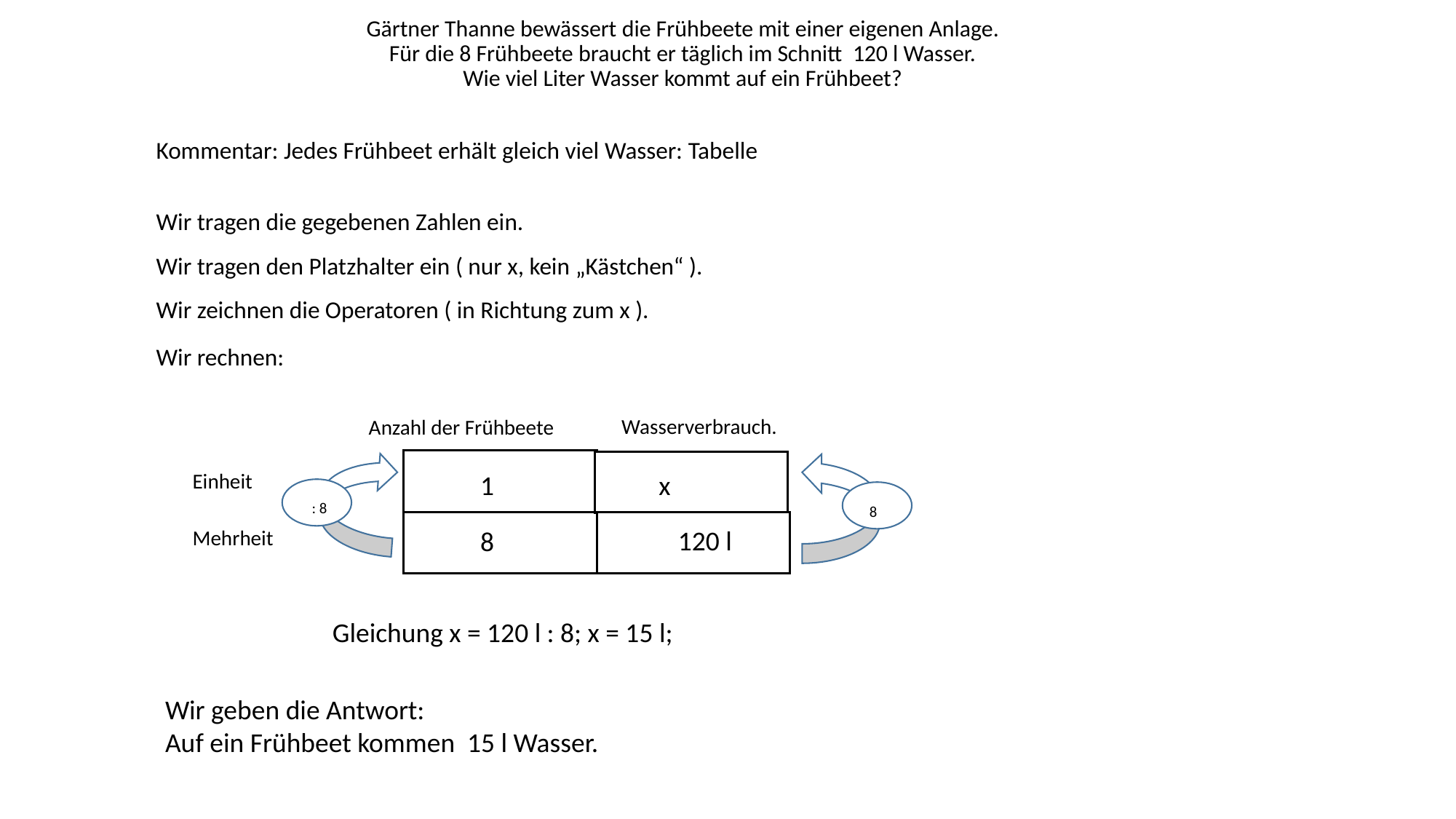

# Gärtner Thanne bewässert die Frühbeete mit einer eigenen Anlage. Für die 8 Frühbeete braucht er täglich im Schnitt  120 l Wasser. Wie viel Liter Wasser kommt auf ein Frühbeet?
Kommentar: Jedes Frühbeet erhält gleich viel Wasser: Tabelle
Wir tragen die gegebenen Zahlen ein.
Wir tragen den Platzhalter ein ( nur x, kein „Kästchen“ ).

Wir zeichnen die Operatoren ( in Richtung zum x ).
Wir rechnen:
Wasserverbrauch.
Anzahl der Frühbeete

Einheit
1
 x

 : 8

 8

120 l
Mehrheit
8
Gleichung x = 120 l : 8; x = 15 l;
Wir geben die Antwort:
Auf ein Frühbeet kommen  15 l Wasser.